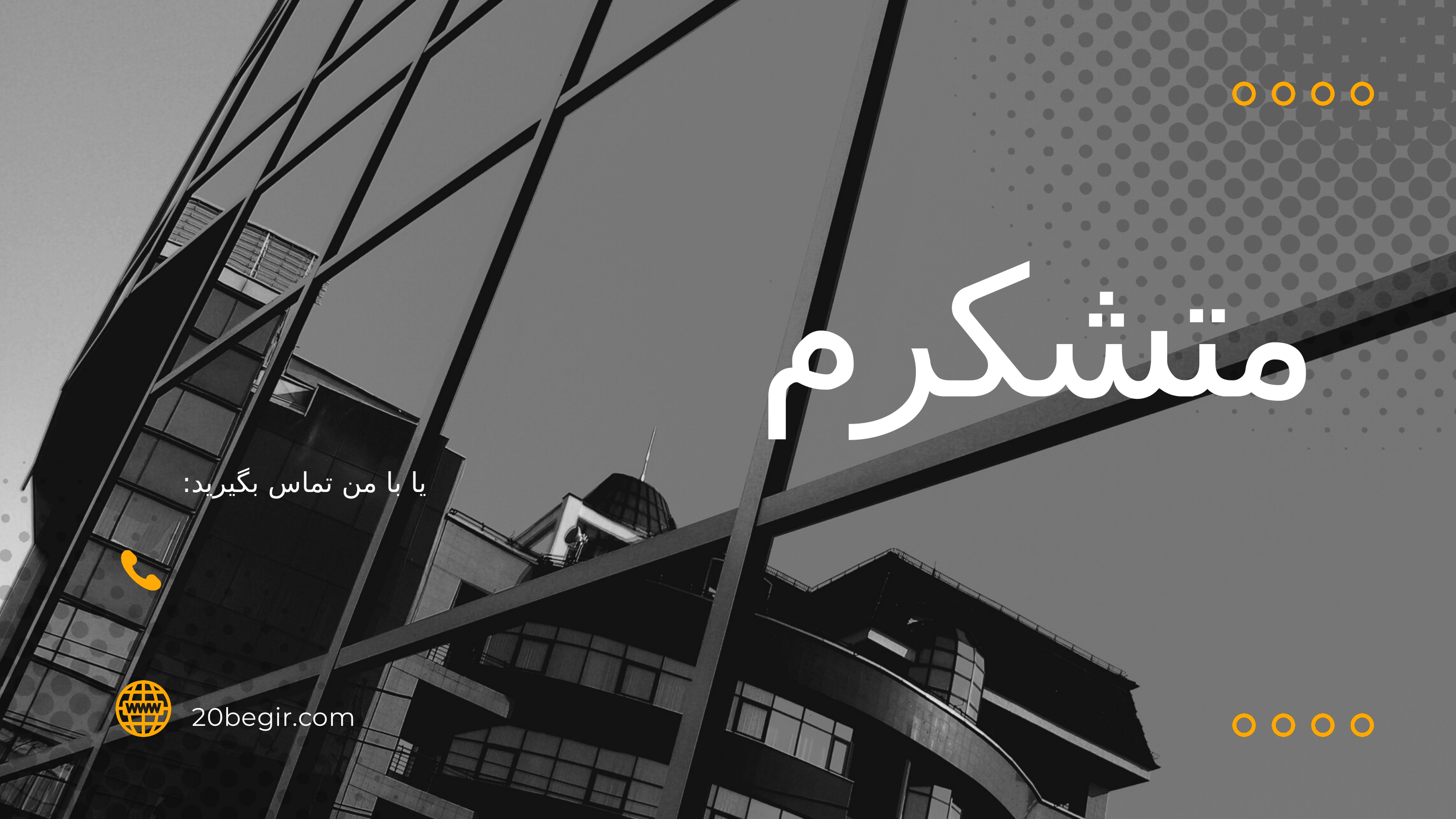

متشکرم
یا با من تماس بگیرید:

20begir.com